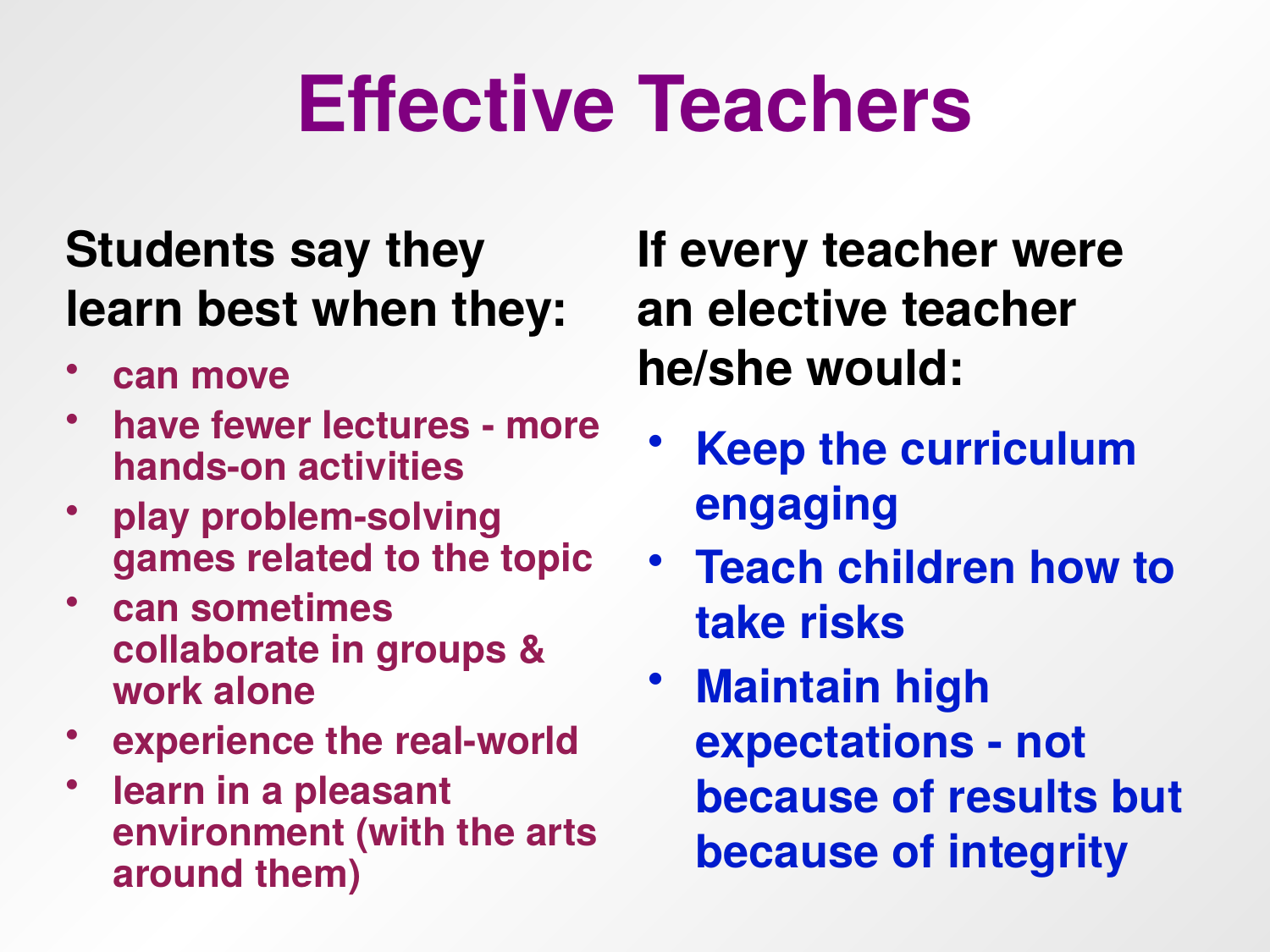

# Effective Teachers
Students say they learn best when they:
If every teacher were an elective teacher he/she would:
can move
have fewer lectures - more hands-on activities
play problem-solving games related to the topic
can sometimes collaborate in groups & work alone
experience the real-world
learn in a pleasant environment (with the arts around them)
Keep the curriculum engaging
Teach children how to take risks
Maintain high expectations - not because of results but because of integrity